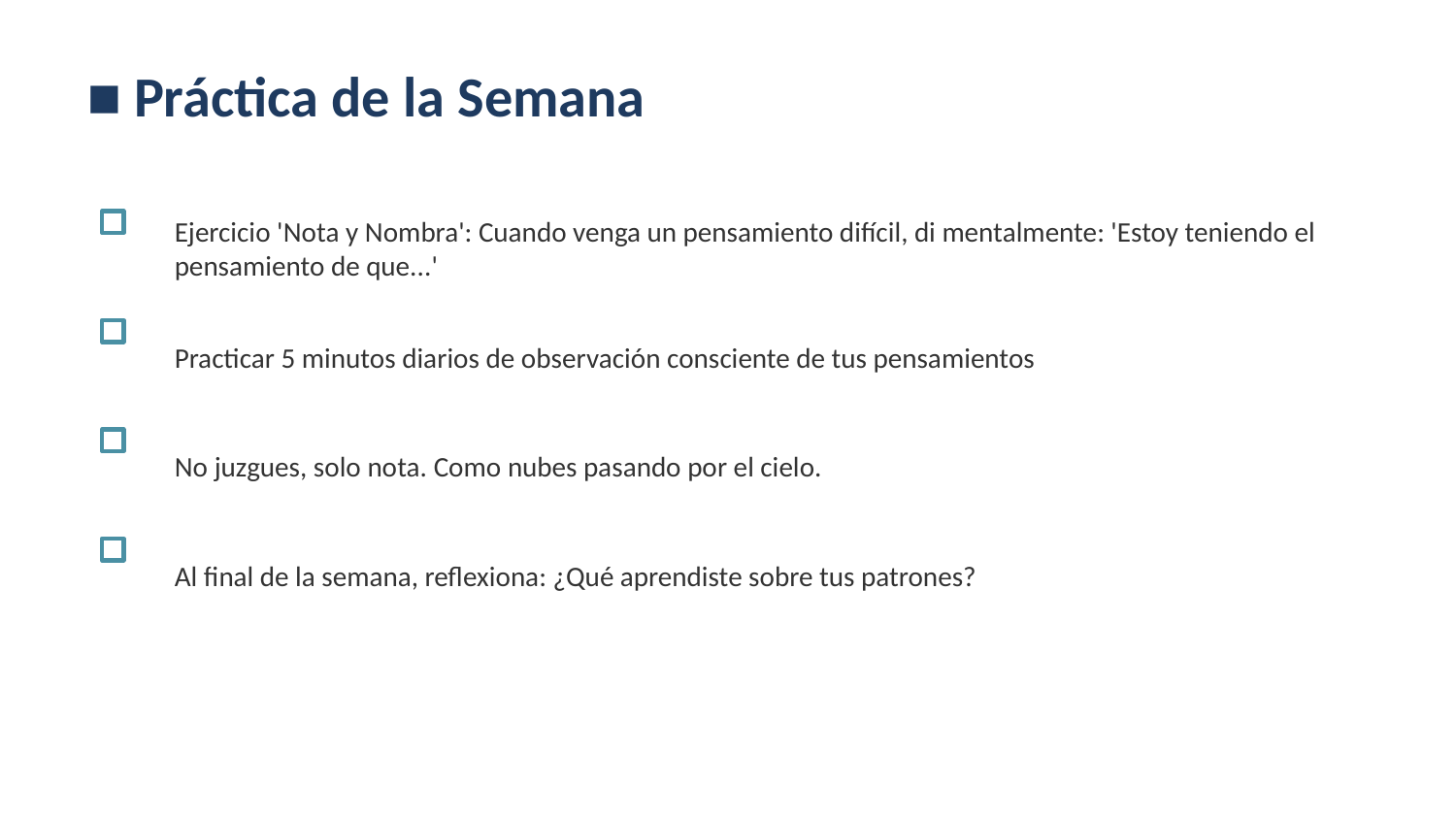

■ Práctica de la Semana
Ejercicio 'Nota y Nombra': Cuando venga un pensamiento difícil, di mentalmente: 'Estoy teniendo el pensamiento de que...'

Practicar 5 minutos diarios de observación consciente de tus pensamientos

No juzgues, solo nota. Como nubes pasando por el cielo.

Al final de la semana, reflexiona: ¿Qué aprendiste sobre tus patrones?